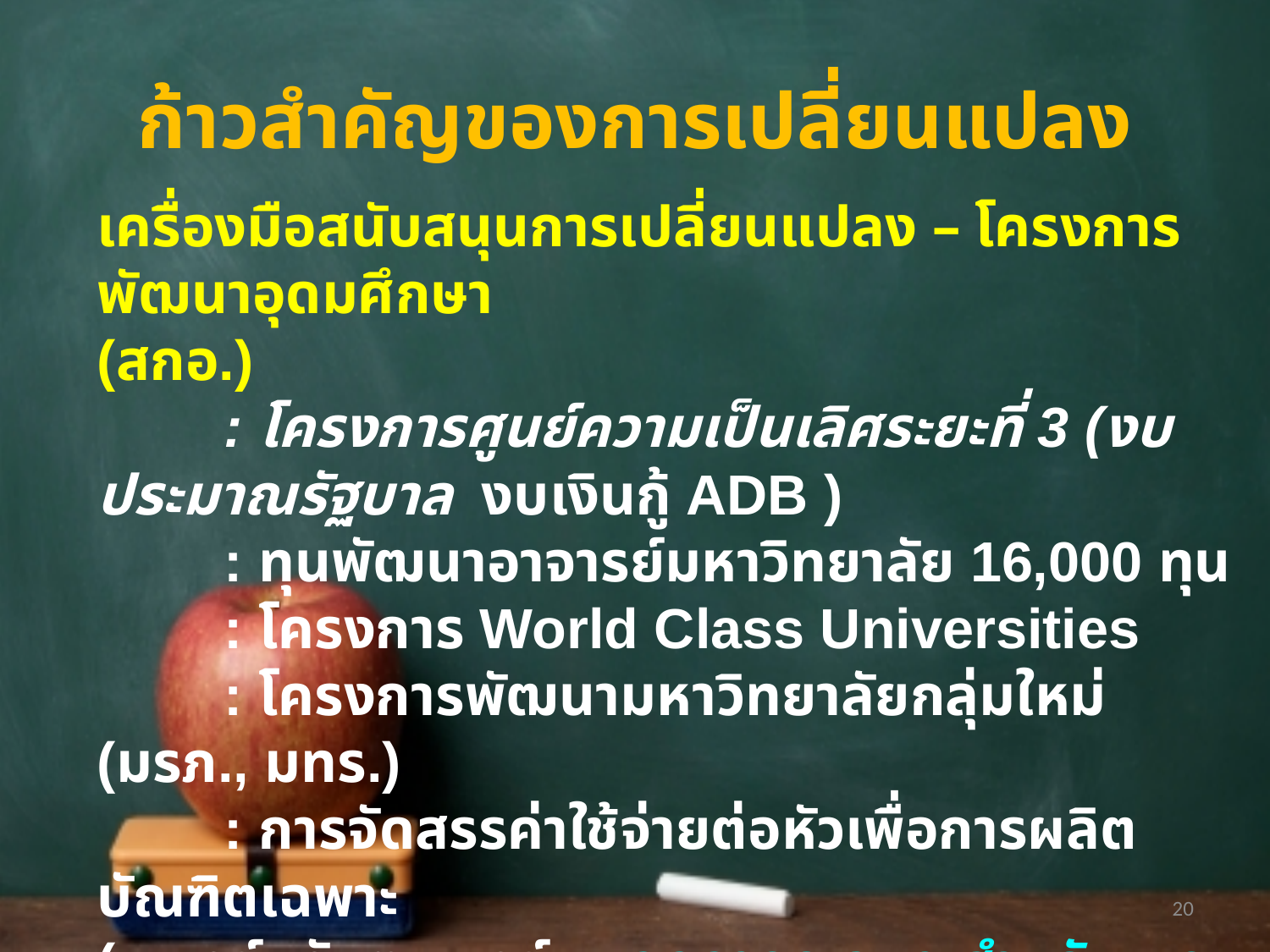

# ก้าวสำคัญของการเปลี่ยนแปลง
เครื่องมือสนับสนุนการเปลี่ยนแปลง – โครงการพัฒนาอุดมศึกษา
(สกอ.)
	: โครงการศูนย์ความเป็นเลิศระยะที่ 3 (งบประมาณรัฐบาล  งบเงินกู้ ADB )
	: ทุนพัฒนาอาจารย์มหาวิทยาลัย 16,000 ทุน
	: โครงการ World Class Universities
	: โครงการพัฒนามหาวิทยาลัยกลุ่มใหม่ (มรภ., มทร.)
	: การจัดสรรค่าใช้จ่ายต่อหัวเพื่อการผลิตบัณฑิตเฉพาะ
(แพทย์  ทันตแพทย์  บุคคลากรเฉพาะสำหรับเมกะโปรเจค ?, เขต
เศรษฐกิจพิเศษ ? )
	: โครงการคุรุทายาท
20